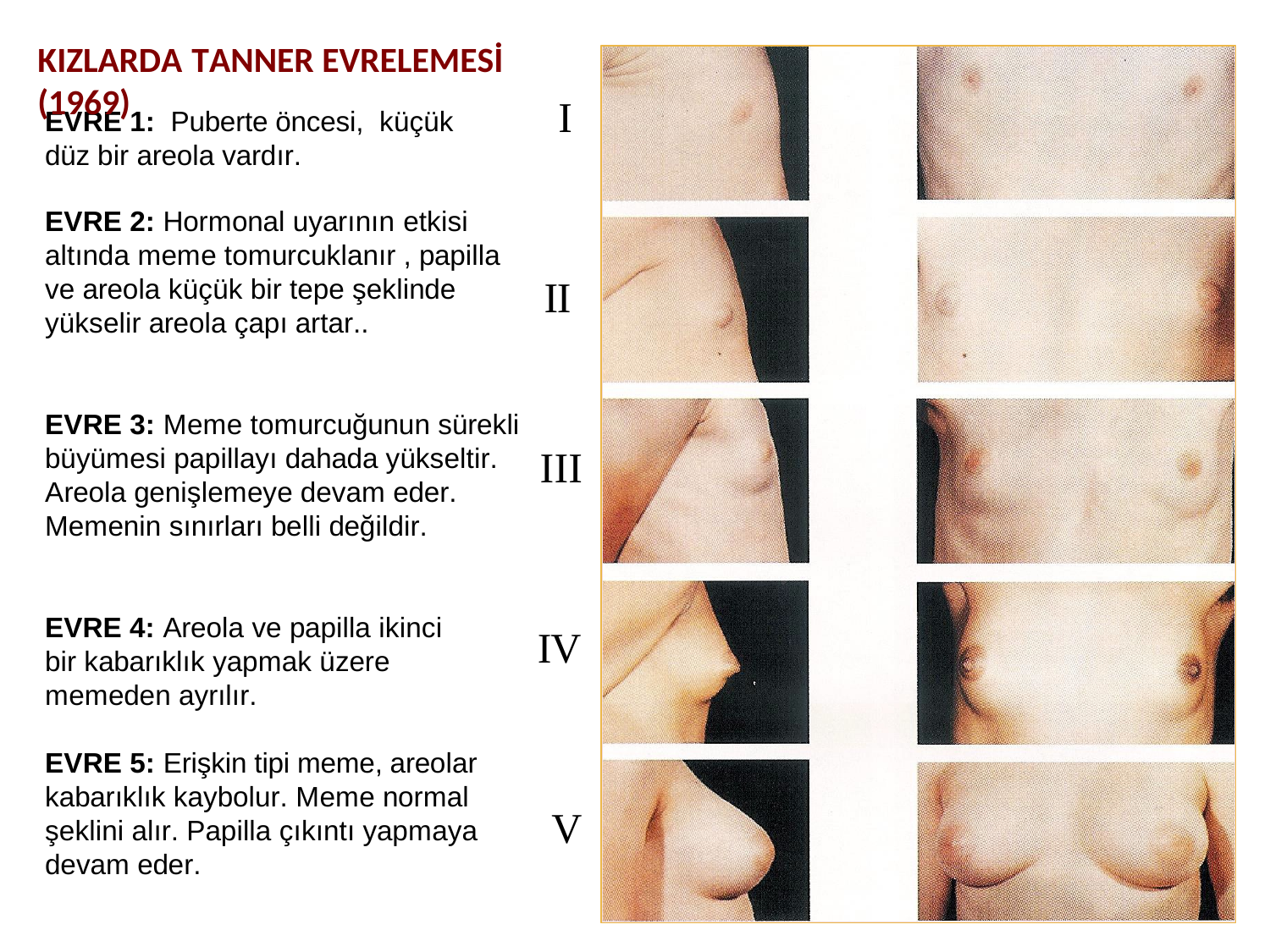

# KIZLARDA TANNER EVRELEMESİ (1969)

I
EVRE 1:  Puberte öncesi,  küçük düz bir areola vardır.
EVRE 2: Hormonal uyarının etkisi altında meme tomurcuklanır , papilla ve areola küçük bir tepe şeklinde  yükselir areola çapı artar..
II
EVRE 3: Meme tomurcuğunun sürekli büyümesi papillayı dahada yükseltir. Areola genişlemeye devam eder. Memenin sınırları belli değildir.
III
EVRE 4: Areola ve papilla ikinci bir kabarıklık yapmak üzere memeden ayrılır.
IV
EVRE 5: Erişkin tipi meme, areolar  kabarıklık kaybolur. Meme normal şeklini alır. Papilla çıkıntı yapmaya devam eder.
V